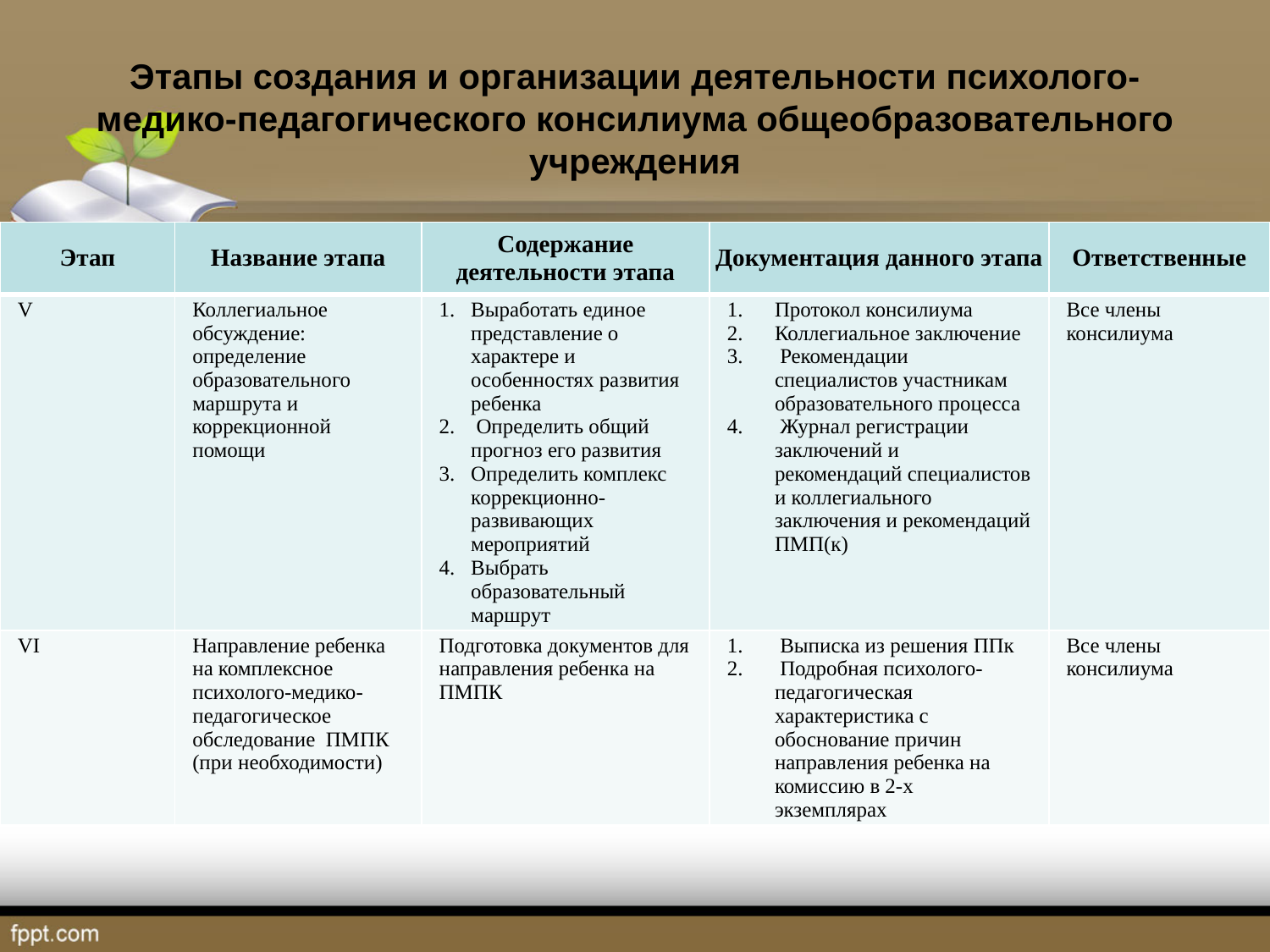

# Этапы создания и организации деятельности психолого-медико-педагогического консилиума общеобразовательного учреждения
| Этап | Название этапа | Содержание деятельности этапа | Документация данного этапа | Ответственные |
| --- | --- | --- | --- | --- |
| V | Коллегиальное обсуждение: определение образовательного маршрута и коррекционной помощи | Выработать единое представление о характере и особенностях развития ребенка Определить общий прогноз его развития Определить комплекс коррекционно-развивающих мероприятий Выбрать образовательный маршрут | Протокол консилиума Коллегиальное заключение Рекомендации специалистов участникам образовательного процесса Журнал регистрации заключений и рекомендаций специалистов и коллегиального заключения и рекомендаций ПМП(к) | Все члены консилиума |
| VI | Направление ребенка на комплексное психолого-медико- педагогическое обследование ПМПК (при необходимости) | Подготовка документов для направления ребенка на ПМПК | Выписка из решения ППк  Подробная психолого- педагогическая характеристика с обоснование причин направления ребенка на комиссию в 2-х экземплярах | Все члены консилиума |